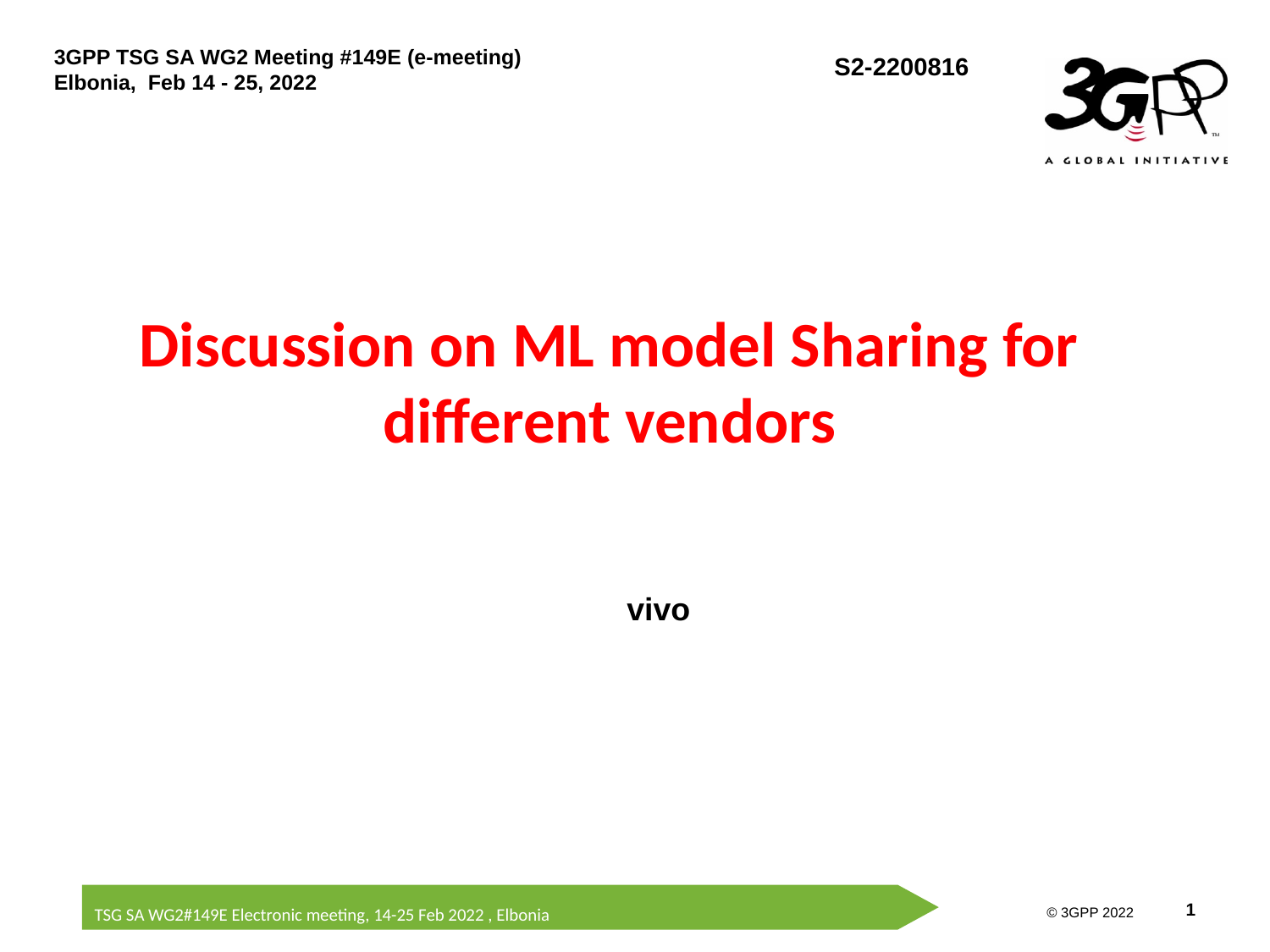

# Discussion on ML model Sharing for different vendors
vivo